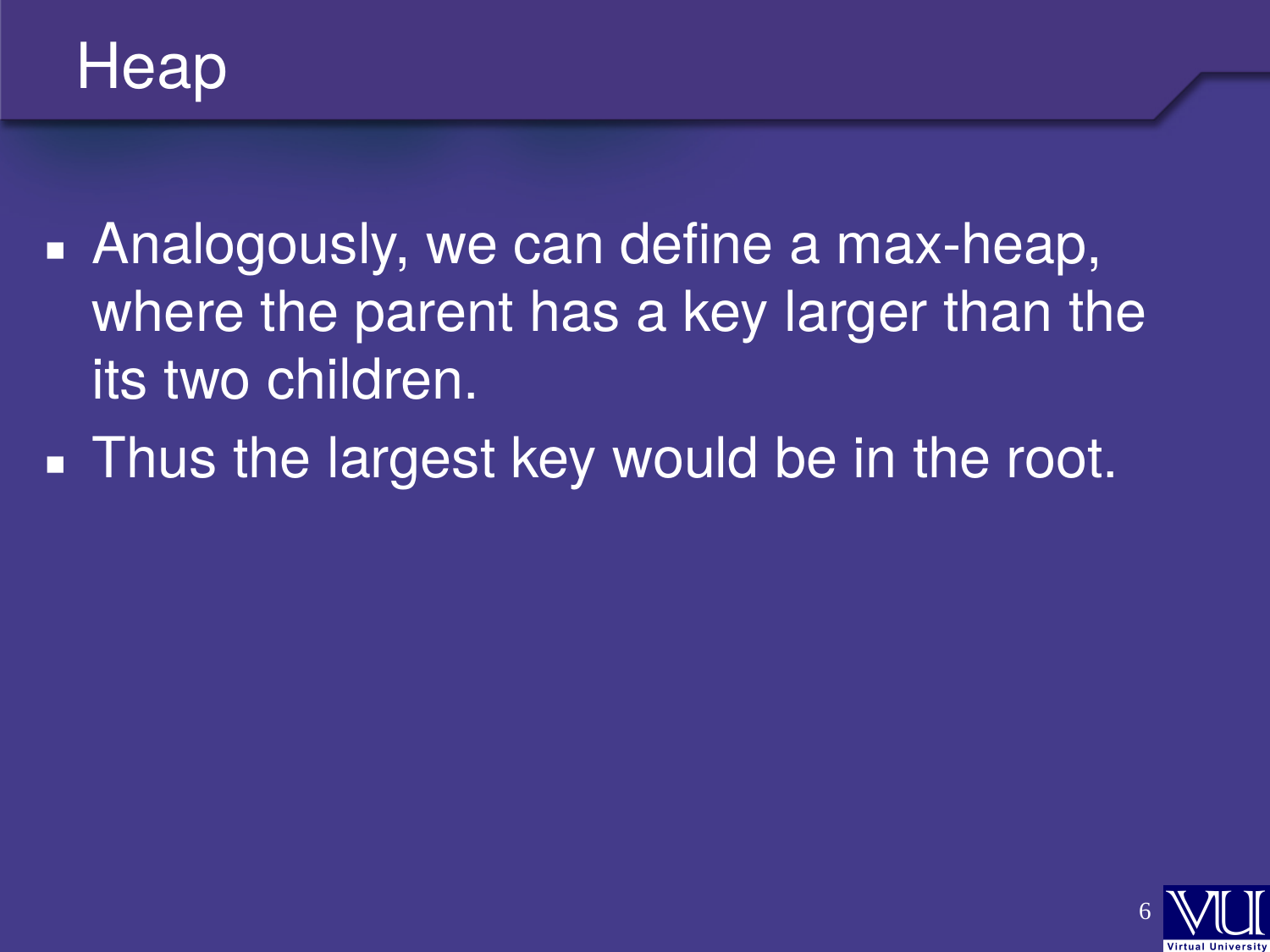

# Heap
Analogously, we can define a max-heap, where the parent has a key larger than the its two children.
Thus the largest key would be in the root.
6